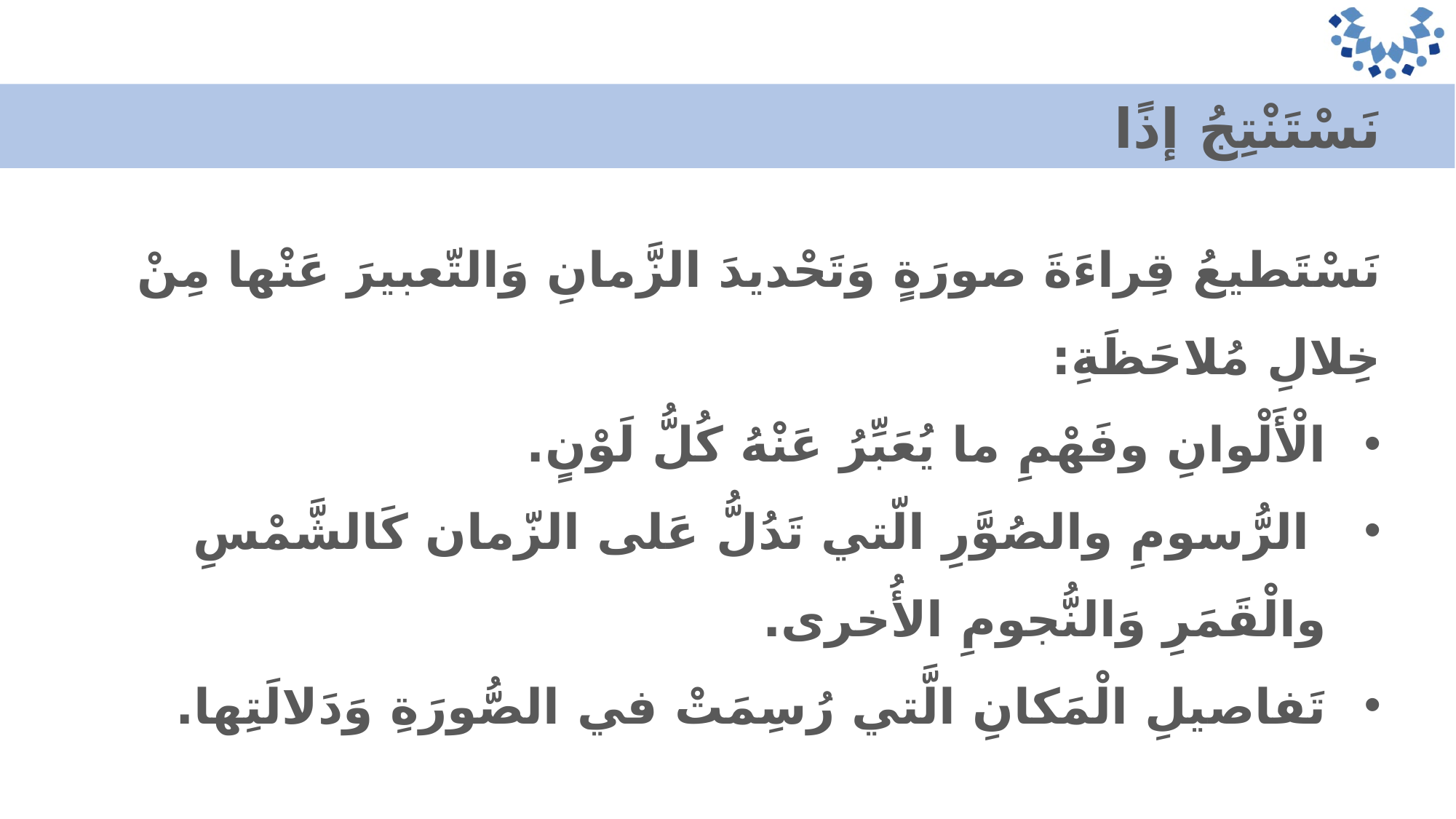

نَسْتَنْتِجُ إذًا

نَسْتَطيعُ قِراءَةَ صورَةٍ وَتَحْديدَ الزَّمانِ وَالتّعبيرَ عَنْها مِنْ خِلالِ مُلاحَظَةِ:
الْأَلْوانِ وفَهْمِ ما يُعَبِّرُ عَنْهُ كُلُّ لَوْنٍ.
 الرُّسومِ والصُوَّرِ الّتي تَدُلُّ عَلى الزّمان كَالشَّمْسِ والْقَمَرِ وَالنُّجومِ الأُخرى.
تَفاصيلِ الْمَكانِ الَّتي رُسِمَتْ في الصُّورَةِ وَدَلالَتِها.